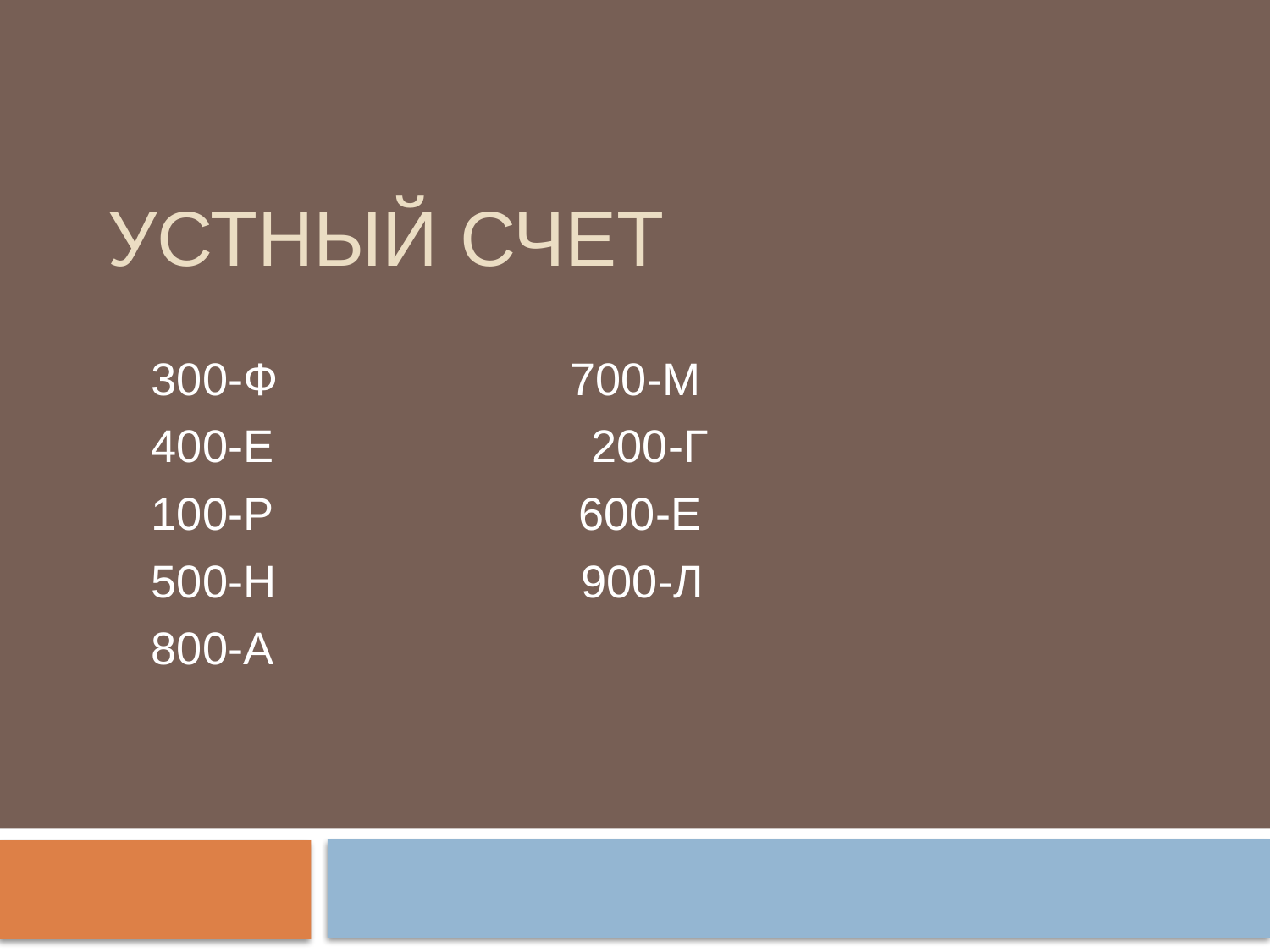

# Устный счет
300-Ф                       700-М
400-Е                         200-Г
100-Р                        600-Е
500-Н                        900-Л
800-А